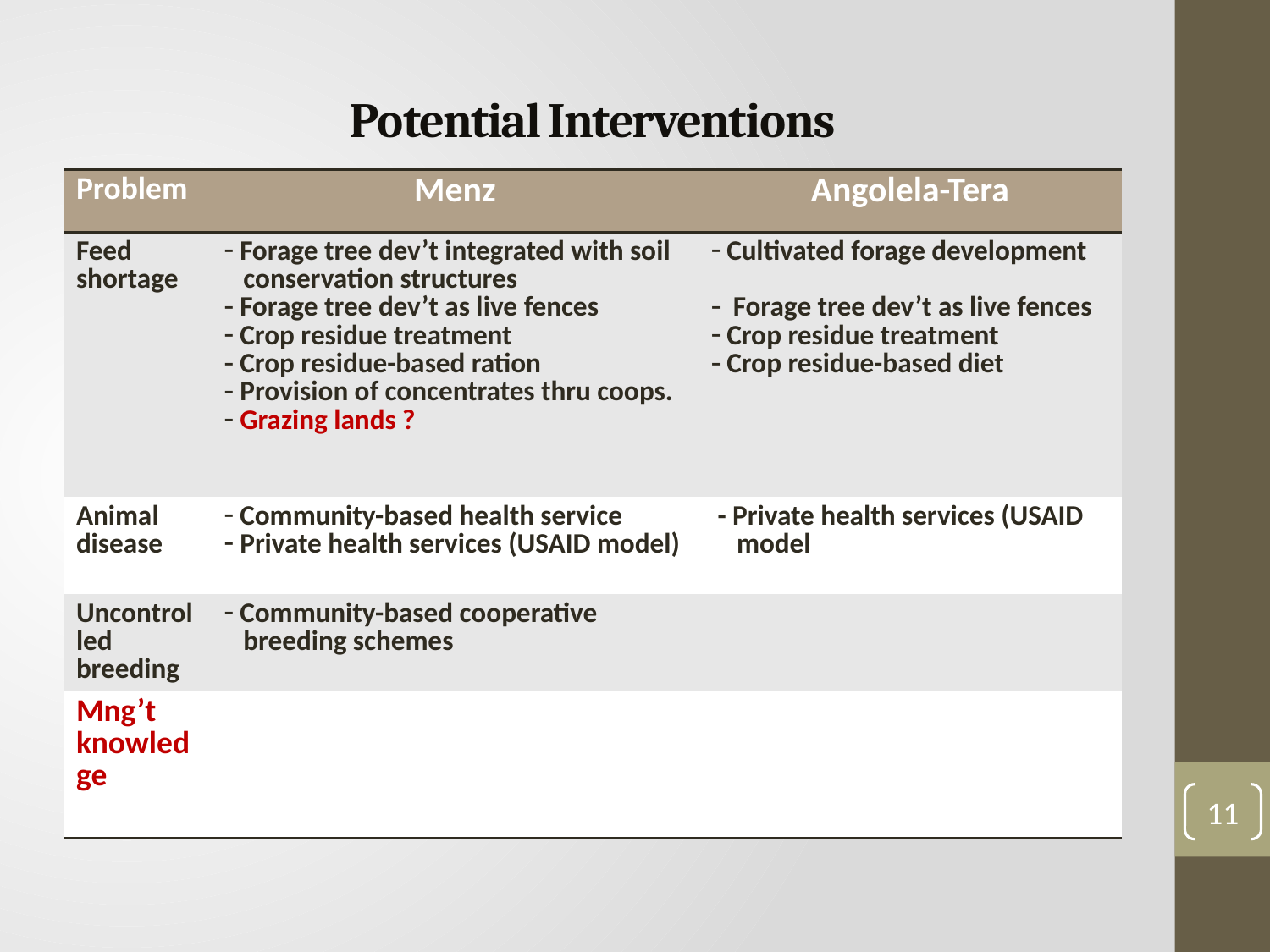

# Potential Interventions
| Problem | Menz | Angolela-Tera |
| --- | --- | --- |
| Feed shortage | Forage tree dev’t integrated with soil conservation structures Forage tree dev’t as live fences Crop residue treatment Crop residue-based ration Provision of concentrates thru coops. Grazing lands ? | Cultivated forage development Forage tree dev’t as live fences Crop residue treatment Crop residue-based diet |
| Animal disease | Community-based health service Private health services (USAID model) | - Private health services (USAID model |
| Uncontrolled breeding | Community-based cooperative breeding schemes |  |
| Mng’t knowledge |  |  |
11